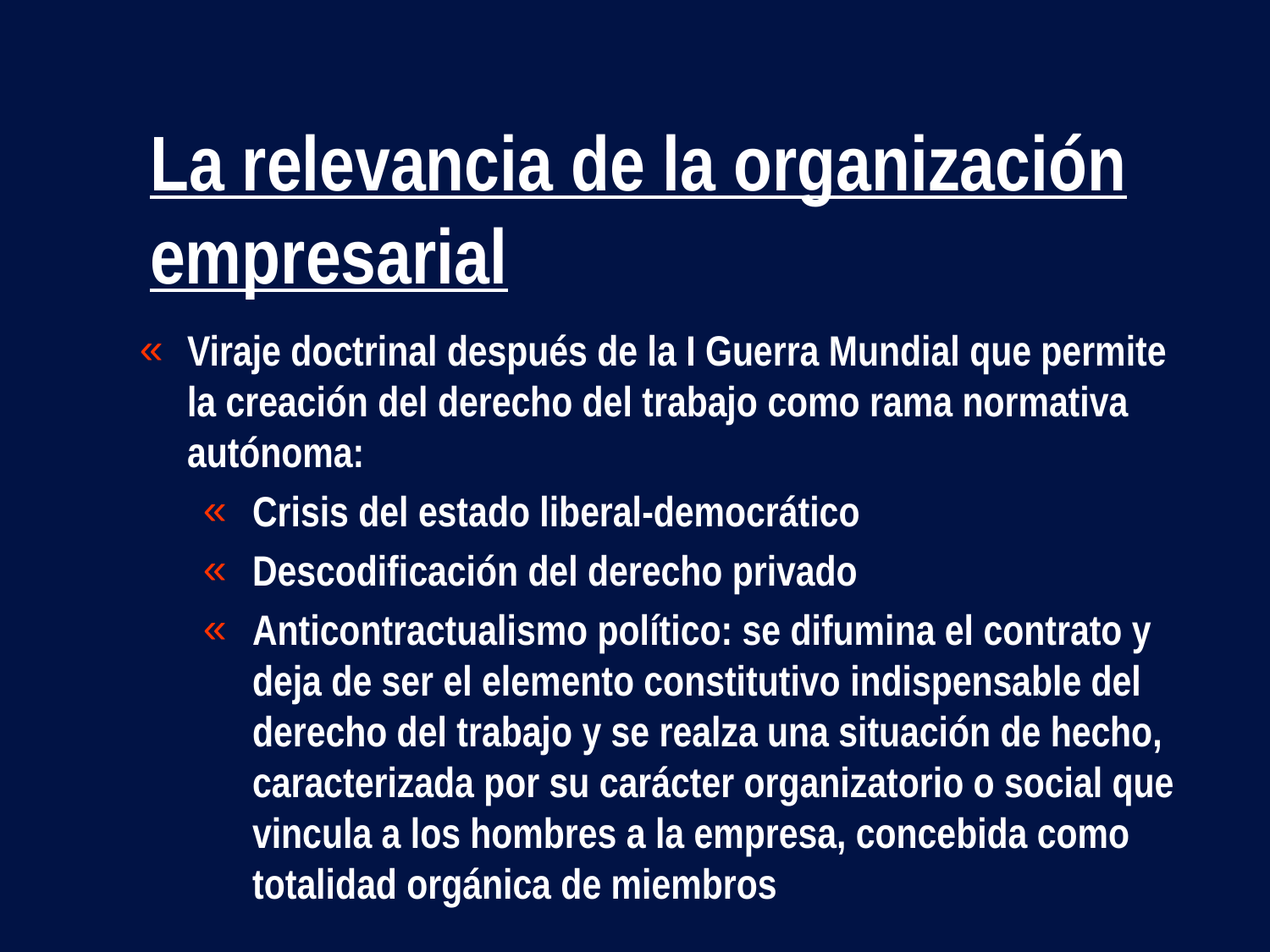

# La relevancia de la organización empresarial
Viraje doctrinal después de la I Guerra Mundial que permite la creación del derecho del trabajo como rama normativa autónoma:
Crisis del estado liberal-democrático
Descodificación del derecho privado
Anticontractualismo político: se difumina el contrato y deja de ser el elemento constitutivo indispensable del derecho del trabajo y se realza una situación de hecho, caracterizada por su carácter organizatorio o social que vincula a los hombres a la empresa, concebida como totalidad orgánica de miembros